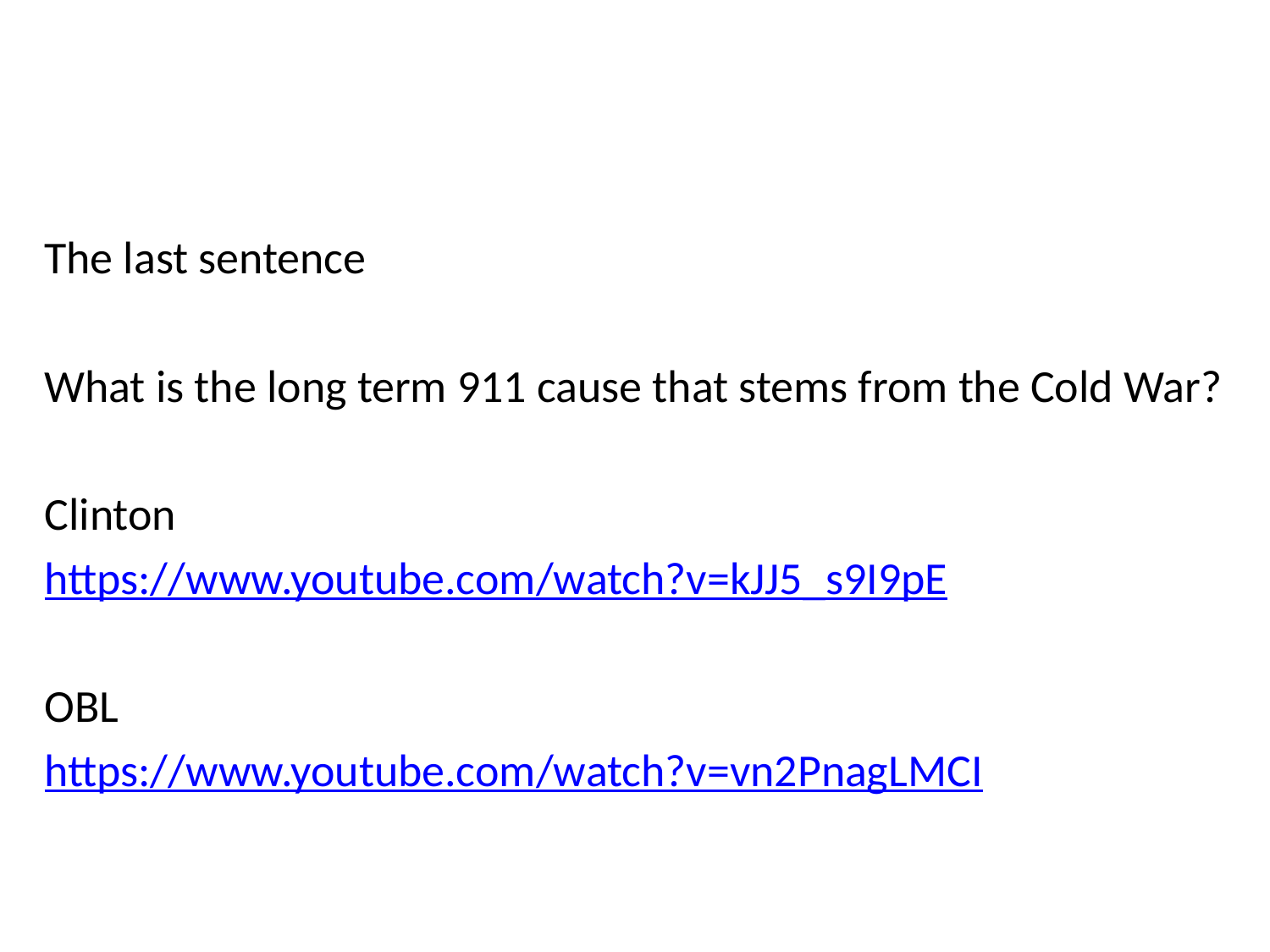

The last sentence

What is the long term 911 cause that stems from the Cold War?

Clinton
https://www.youtube.com/watch?v=kJJ5_s9I9pE

OBL
https://www.youtube.com/watch?v=vn2PnagLMCI